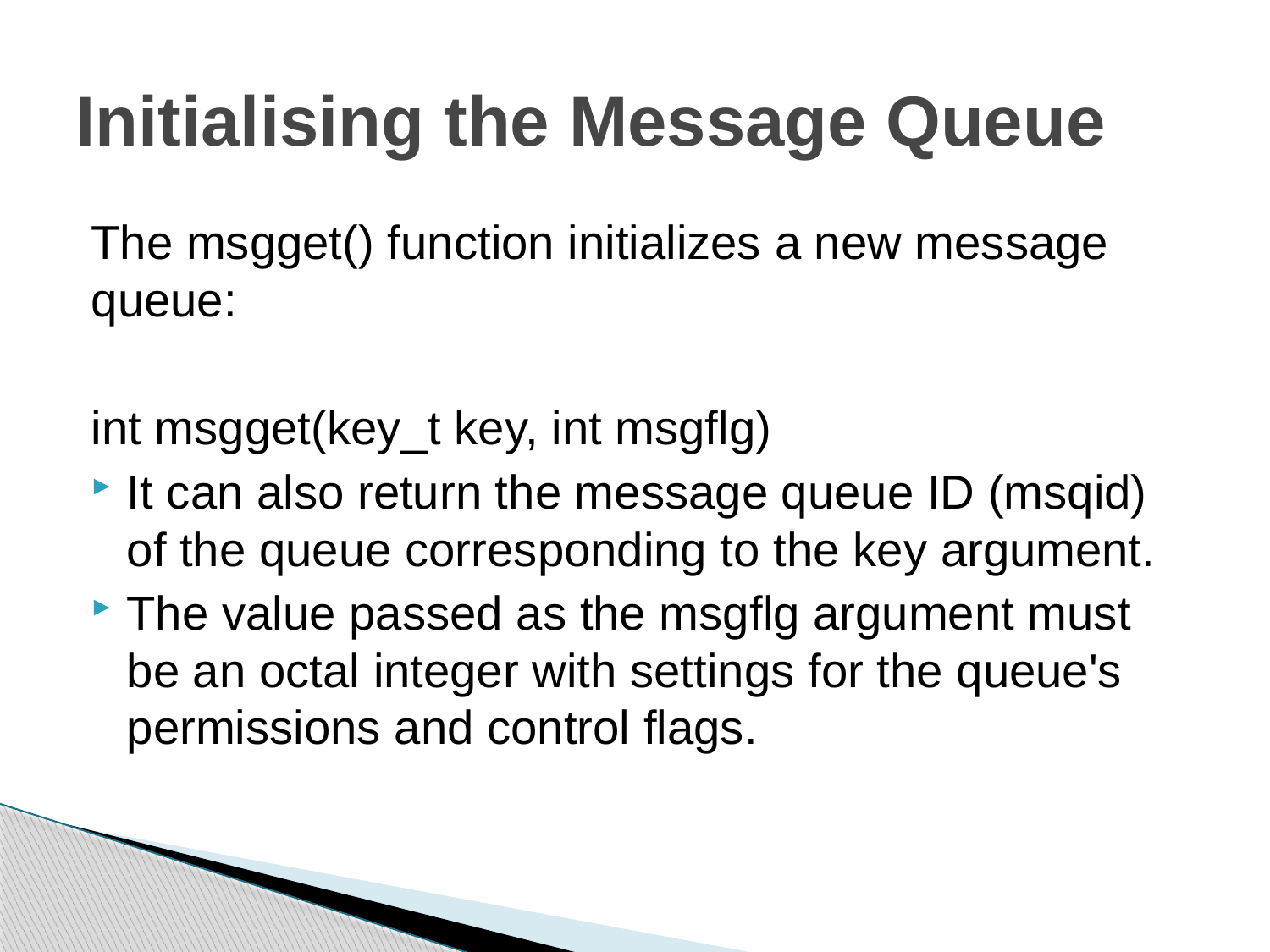

# Initialising the Message Queue
The msgget() function initializes a new message queue:

int msgget(key_t key, int msgflg)
It can also return the message queue ID (msqid) of the queue corresponding to the key argument.
The value passed as the msgflg argument must be an octal integer with settings for the queue's permissions and control flags.